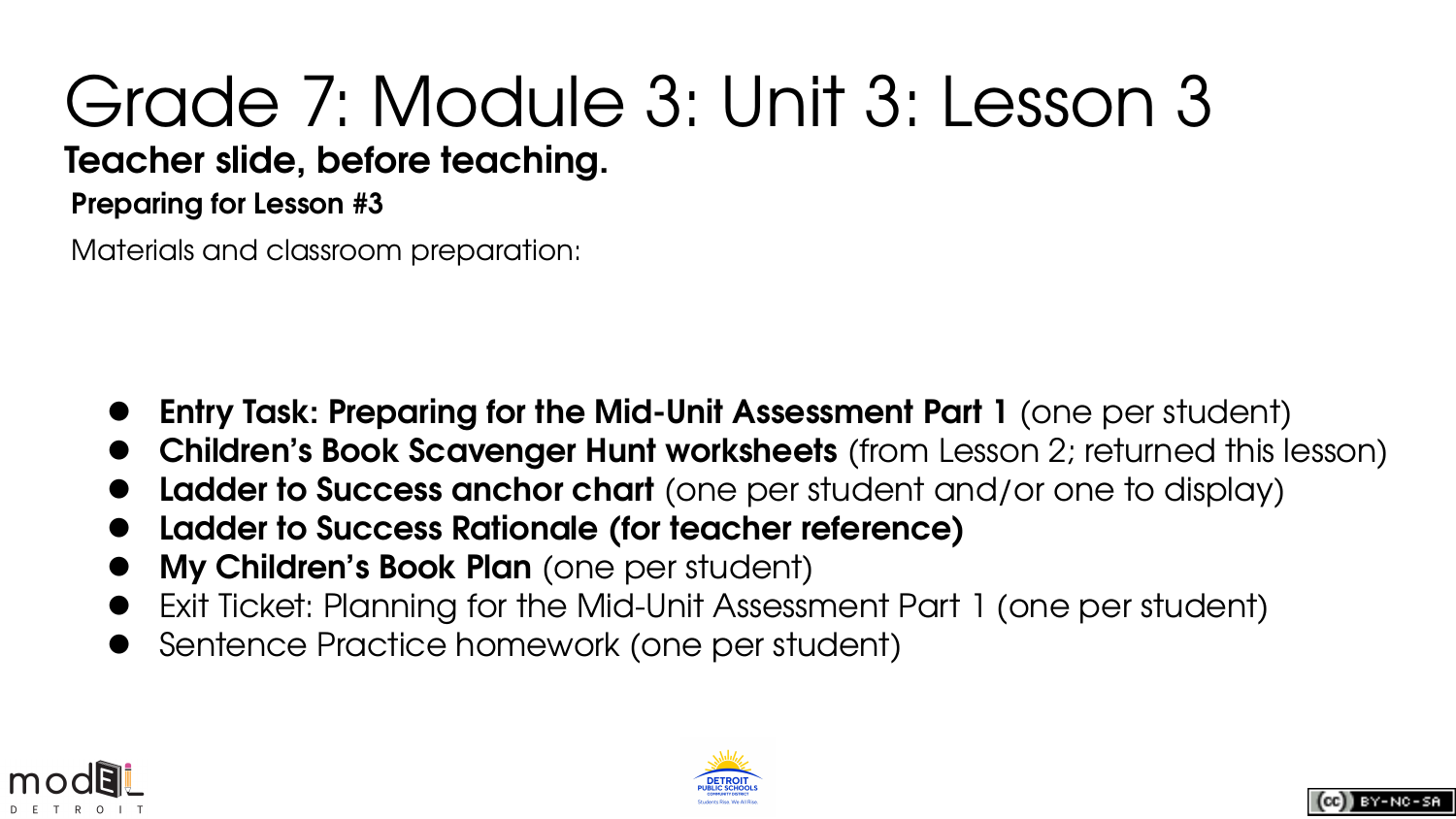

Grade 7: Module 3: Unit 3: Lesson 3
Teacher slide, before teaching.
Preparing for Lesson #3
Materials and classroom preparation:

Entry Task: Preparing for the Mid-Unit Assessment Part 1 (one per student)
Children’s Book Scavenger Hunt worksheets (from Lesson 2; returned this lesson)
Ladder to Success anchor chart (one per student and/or one to display)
Ladder to Success Rationale (for teacher reference)
My Children’s Book Plan (one per student)
Exit Ticket: Planning for the Mid-Unit Assessment Part 1 (one per student)
Sentence Practice homework (one per student)